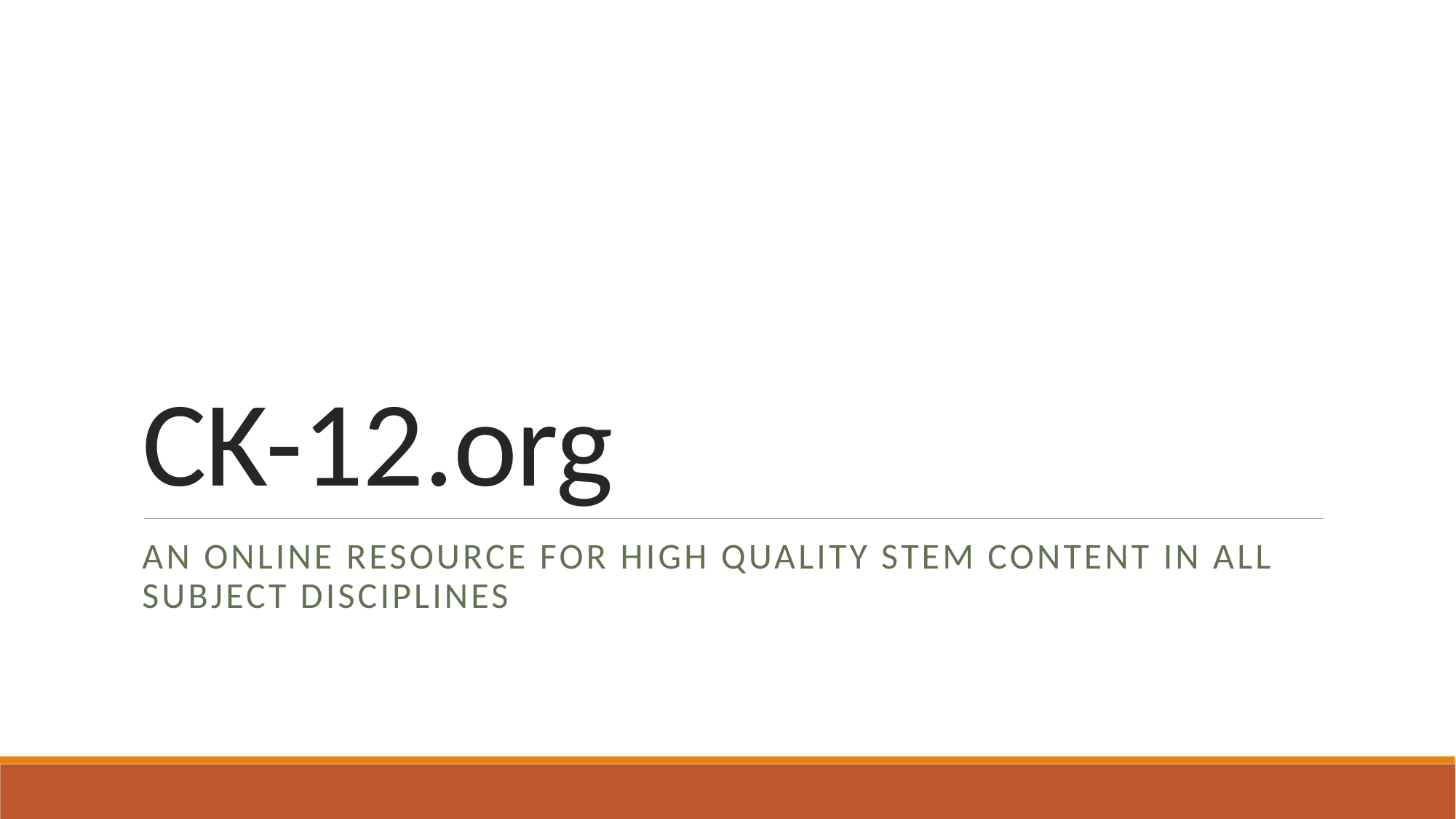

# CK-12.org
An online resource for high quality Stem content in all subject disciplines